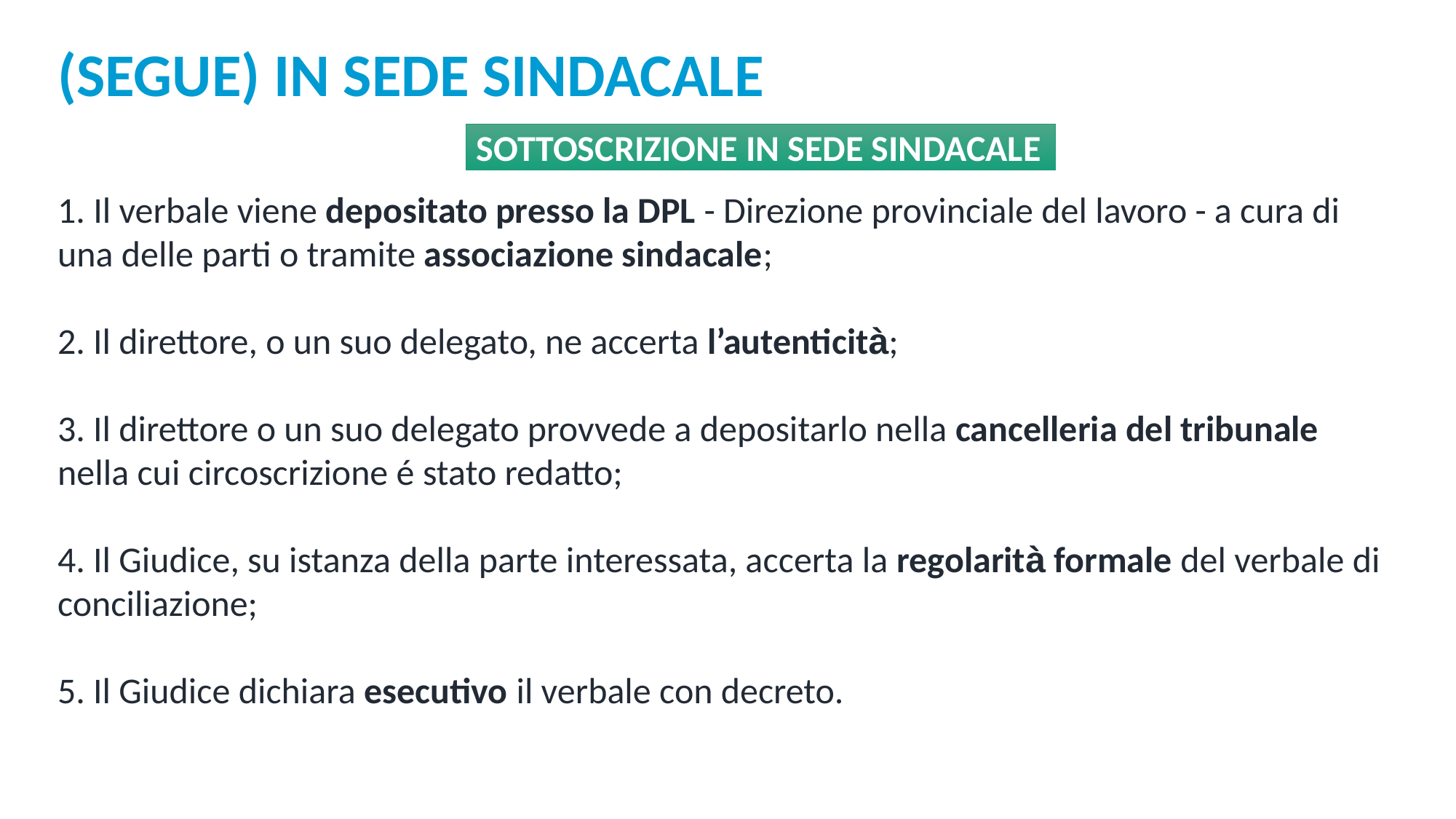

(segue) in sede sindacale
SOTTOSCRIZIONE IN SEDE SINDACALE

1. Il verbale viene depositato presso la DPL - Direzione provinciale del lavoro - a cura di una delle parti o tramite associazione sindacale;
2. Il direttore, o un suo delegato, ne accerta l’autenticità;
3. Il direttore o un suo delegato provvede a depositarlo nella cancelleria del tribunale nella cui circoscrizione é stato redatto;

4. Il Giudice, su istanza della parte interessata, accerta la regolarità formale del verbale di conciliazione;
5. Il Giudice dichiara esecutivo il verbale con decreto.